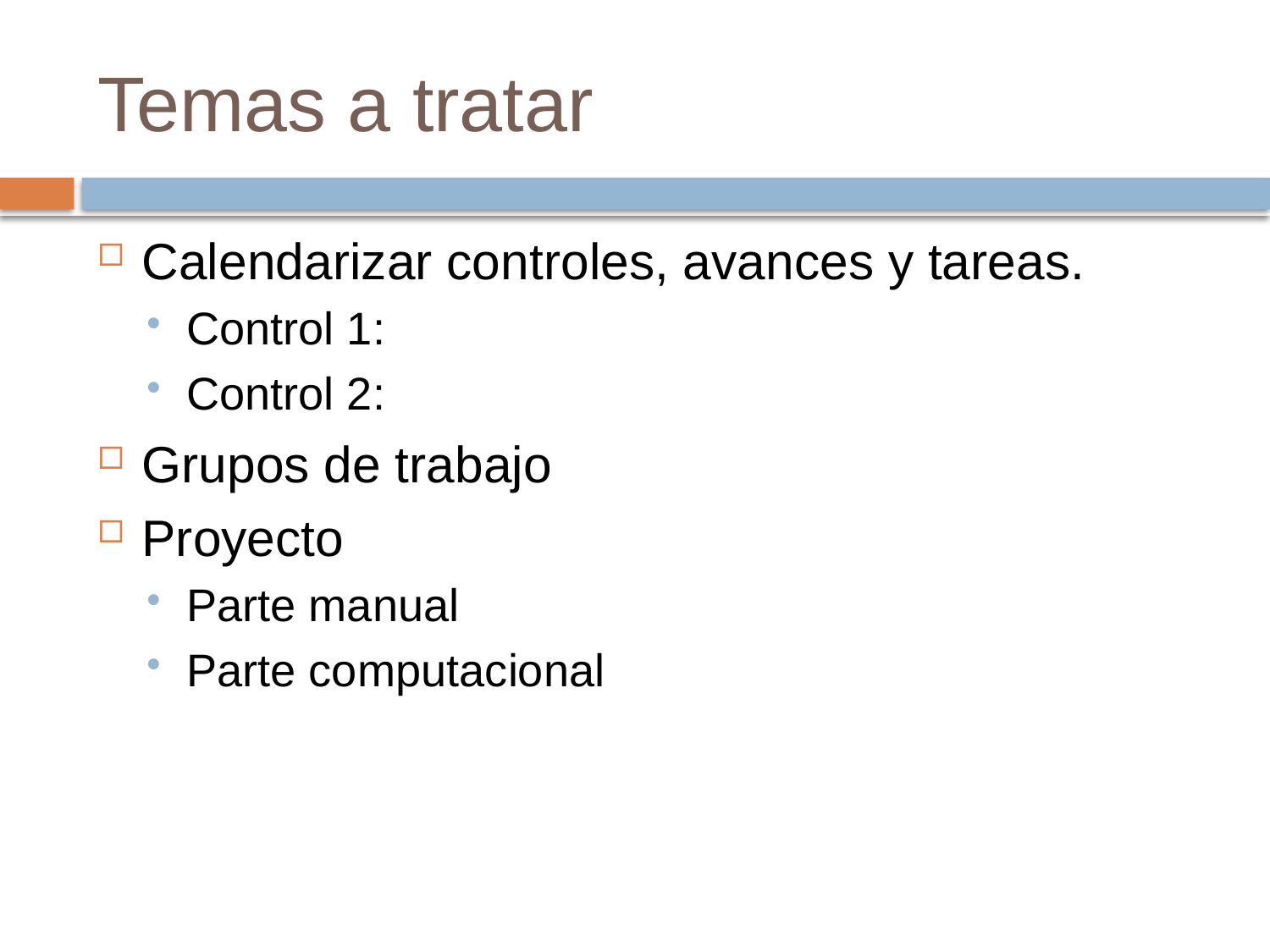

# Temas a tratar
Calendarizar controles, avances y tareas.
Control 1:
Control 2:
Grupos de trabajo
Proyecto
Parte manual
Parte computacional